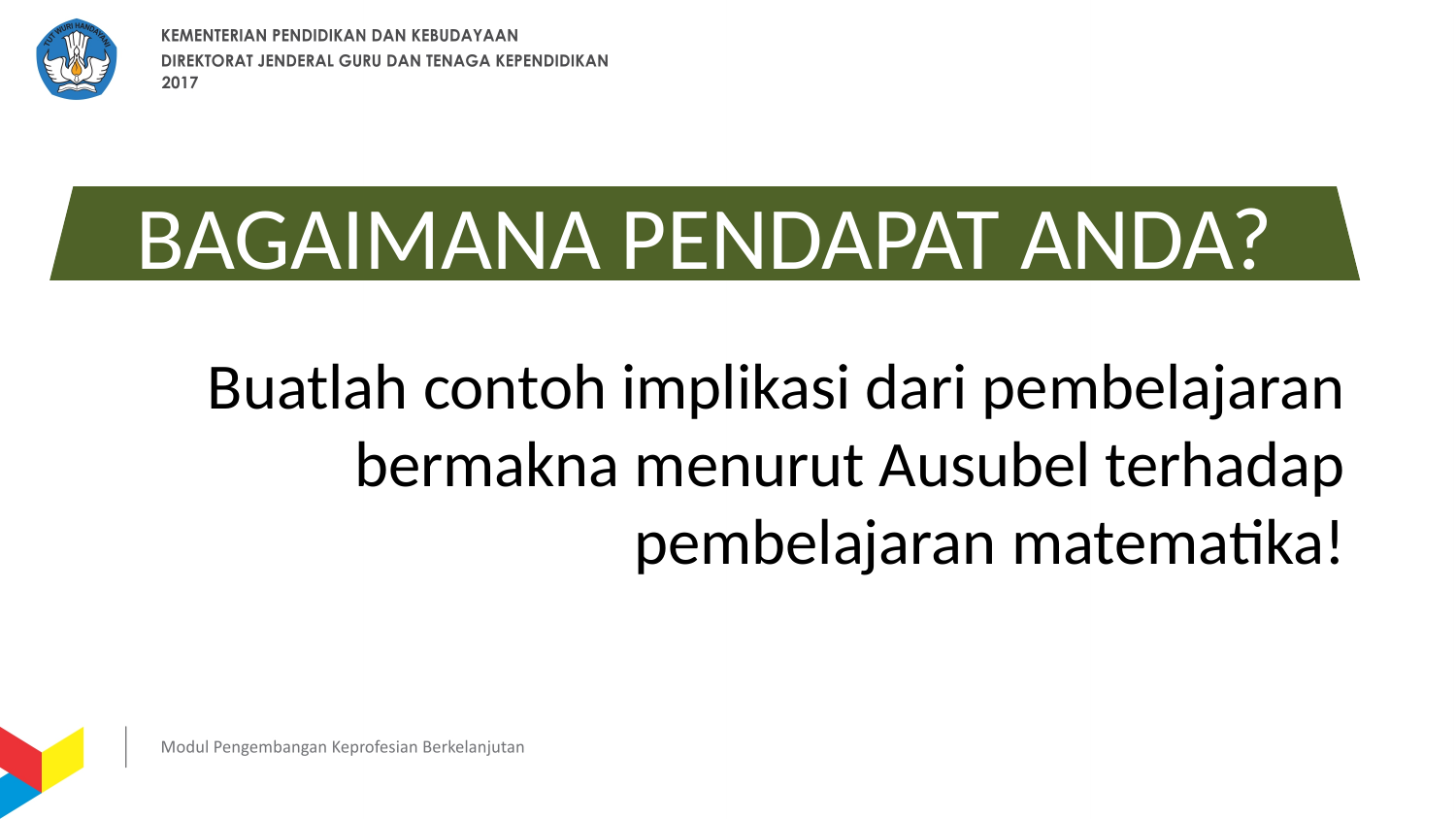

BAGAIMANA PENDAPAT ANDA?
Buatlah contoh implikasi dari pembelajaran bermakna menurut Ausubel terhadap pembelajaran matematika!
56